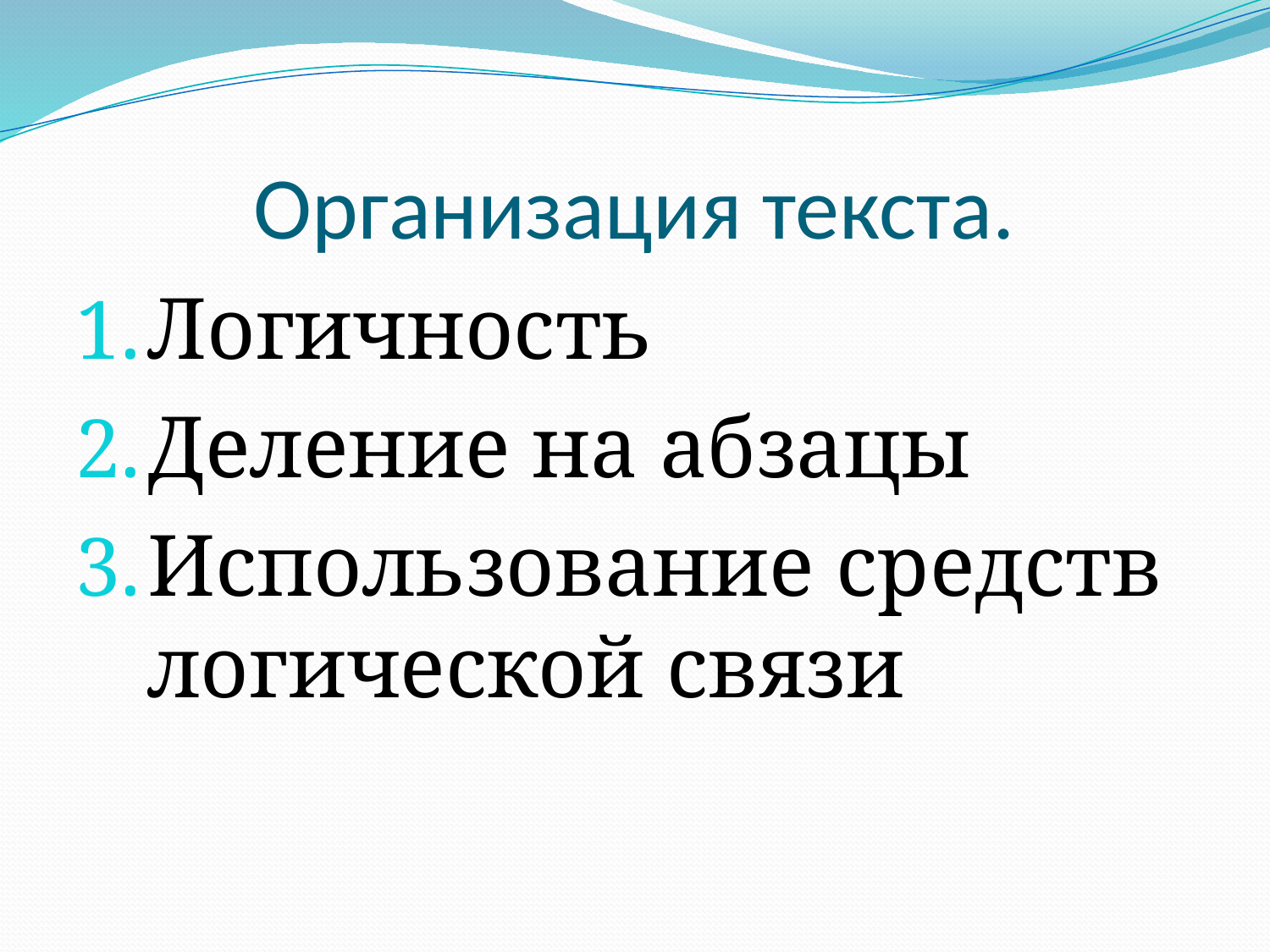

# Организация текста.
Логичность
Деление на абзацы
Использование средств логической связи